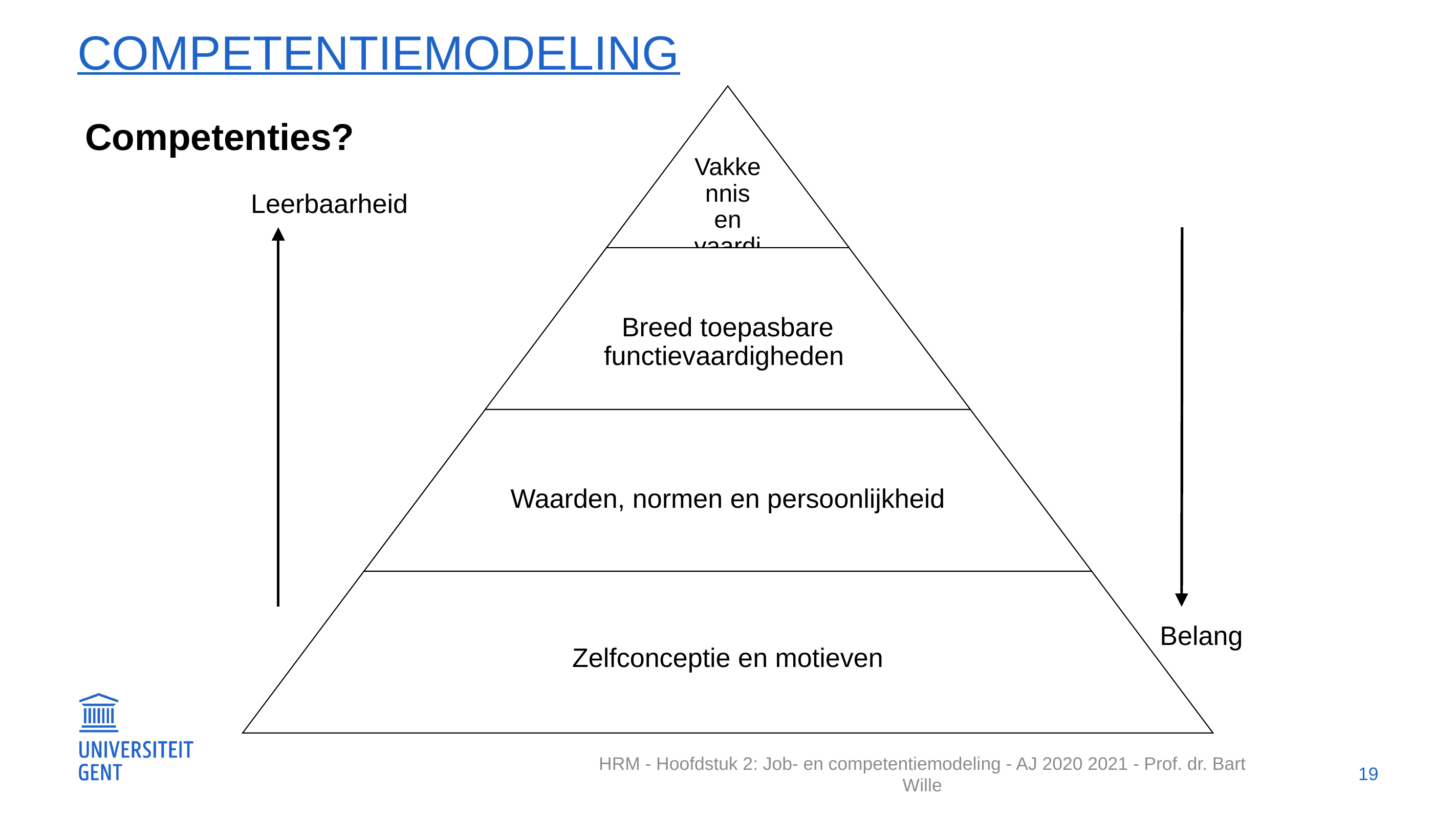

# CoMpetentiemodeling

Vakkennis en vaardigheden
Breed toepasbare functievaardigheden
Waarden, normen en persoonlijkheid
Zelfconceptie en motieven
Competenties?

Leerbaarheid
Belang
19
HRM - Hoofdstuk 2: Job- en competentiemodeling - AJ 2020 2021 - Prof. dr. Bart Wille